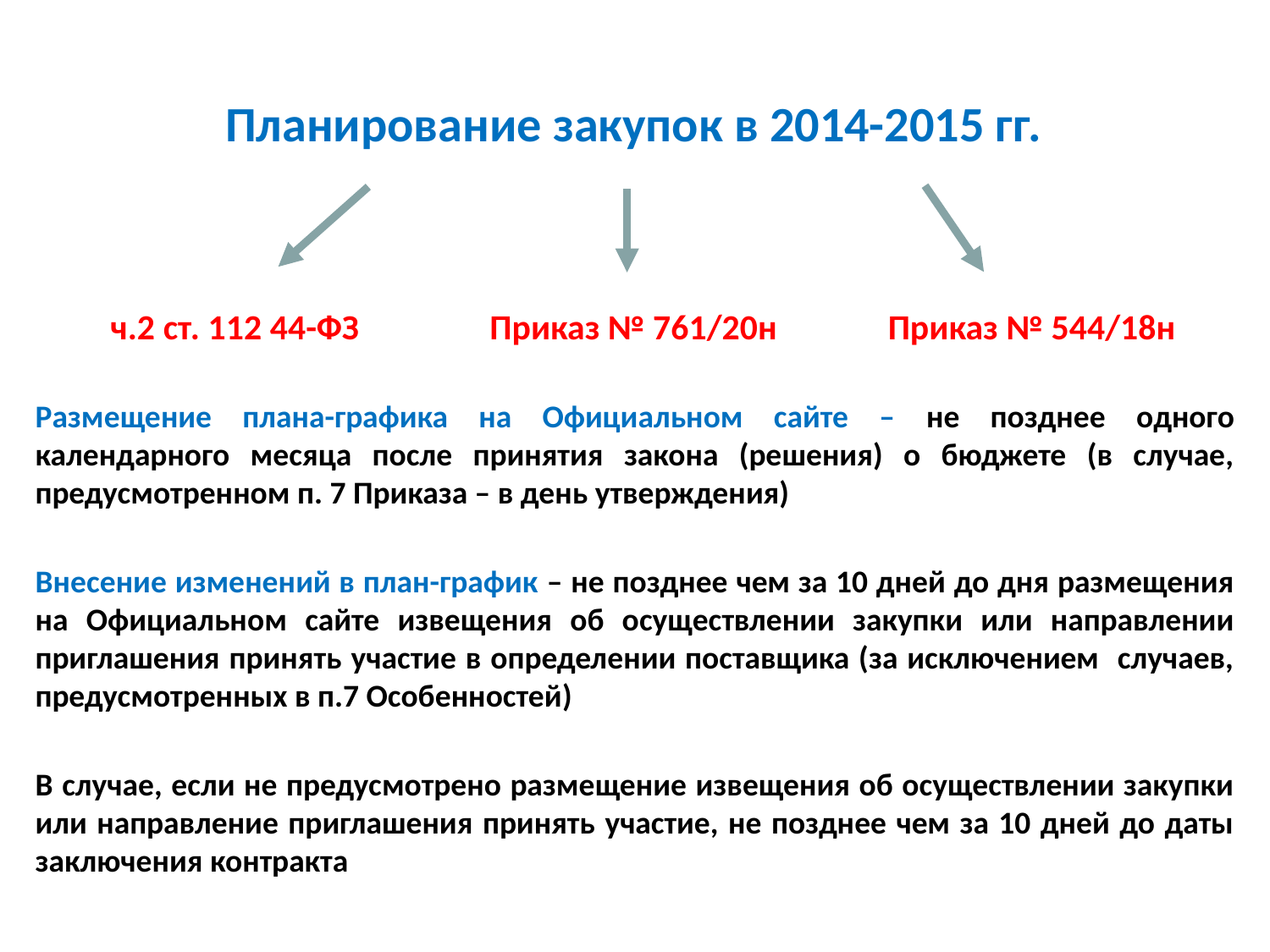

Планирование закупок в 2014-2015 гг.
ч.2 ст. 112 44-ФЗ
Приказ № 761/20н
Приказ № 544/18н
Размещение плана-графика на Официальном сайте – не позднее одного календарного месяца после принятия закона (решения) о бюджете (в случае, предусмотренном п. 7 Приказа – в день утверждения)

Внесение изменений в план-график – не позднее чем за 10 дней до дня размещения на Официальном сайте извещения об осуществлении закупки или направлении приглашения принять участие в определении поставщика (за исключением  случаев, предусмотренных в п.7 Особенностей)

В случае, если не предусмотрено размещение извещения об осуществлении закупки или направление приглашения принять участие, не позднее чем за 10 дней до даты заключения контракта